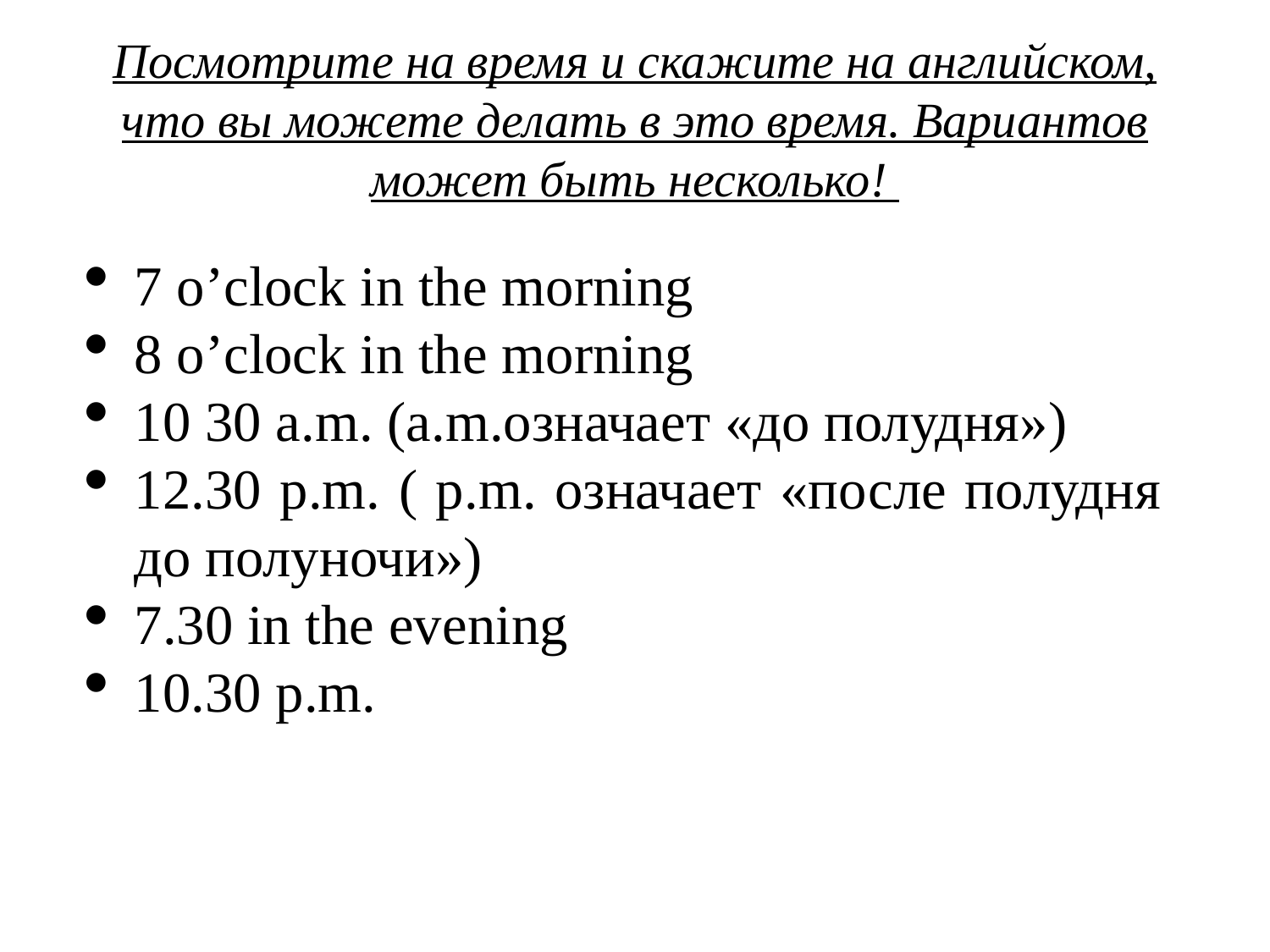

# Посмотрите на время и скажите на английском, что вы можете делать в это время. Вариантов может быть несколько!
7 o’clock in the morning
8 o’clock in the morning
10 30 a.m. (a.m.означает «до полудня»)
12.30 p.m. ( p.m. означает «после полудня до полуночи»)
7.30 in the evening
10.30 p.m.